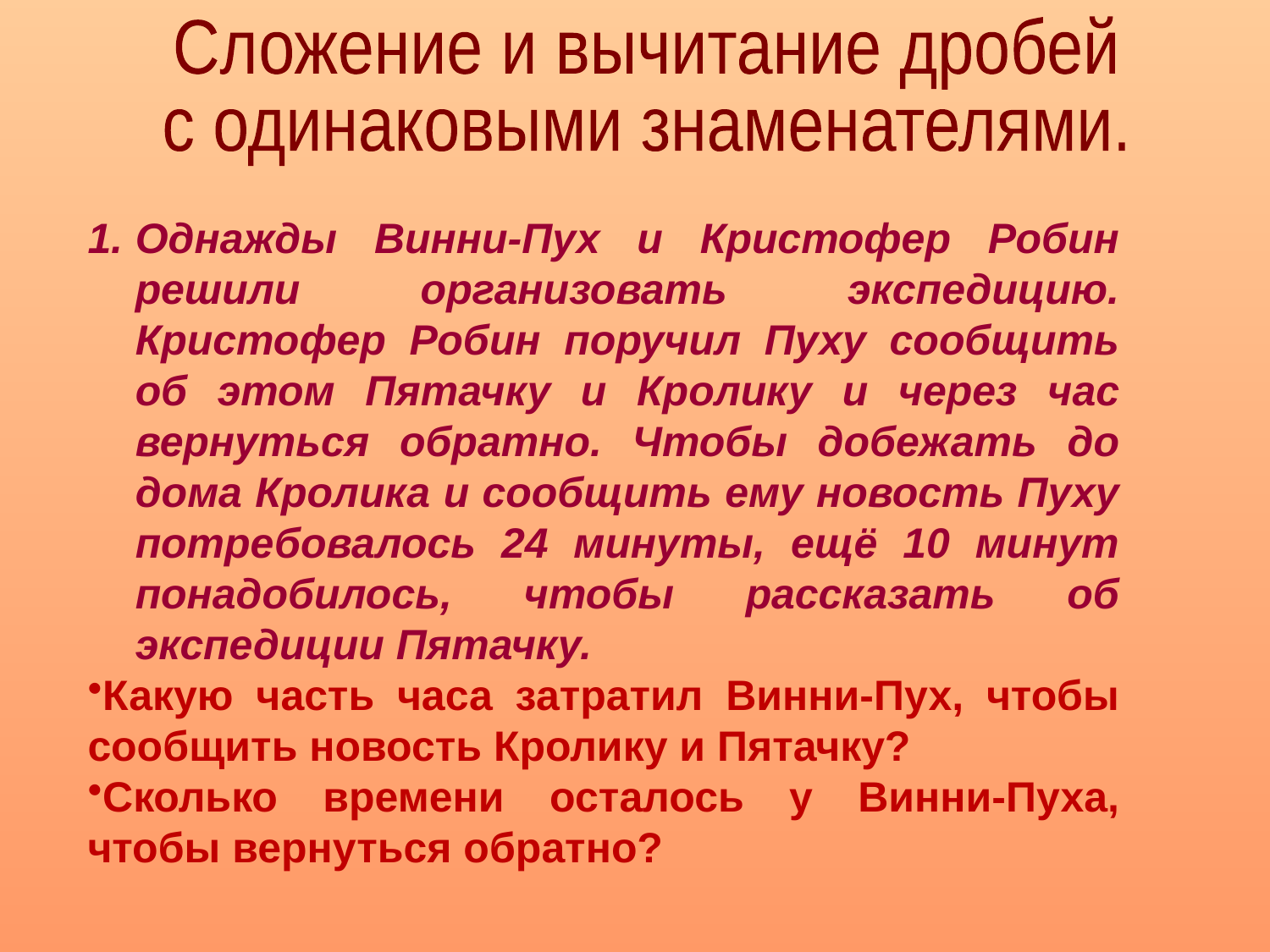

Сложение и вычитание дробей
с одинаковыми знаменателями.
Однажды Винни-Пух и Кристофер Робин решили организовать экспедицию. Кристофер Робин поручил Пуху сообщить об этом Пятачку и Кролику и через час вернуться обратно. Чтобы добежать до дома Кролика и сообщить ему новость Пуху потребовалось 24 минуты, ещё 10 минут понадобилось, чтобы рассказать об экспедиции Пятачку.
Какую часть часа затратил Винни-Пух, чтобы сообщить новость Кролику и Пятачку?
Сколько времени осталось у Винни-Пуха, чтобы вернуться обратно?